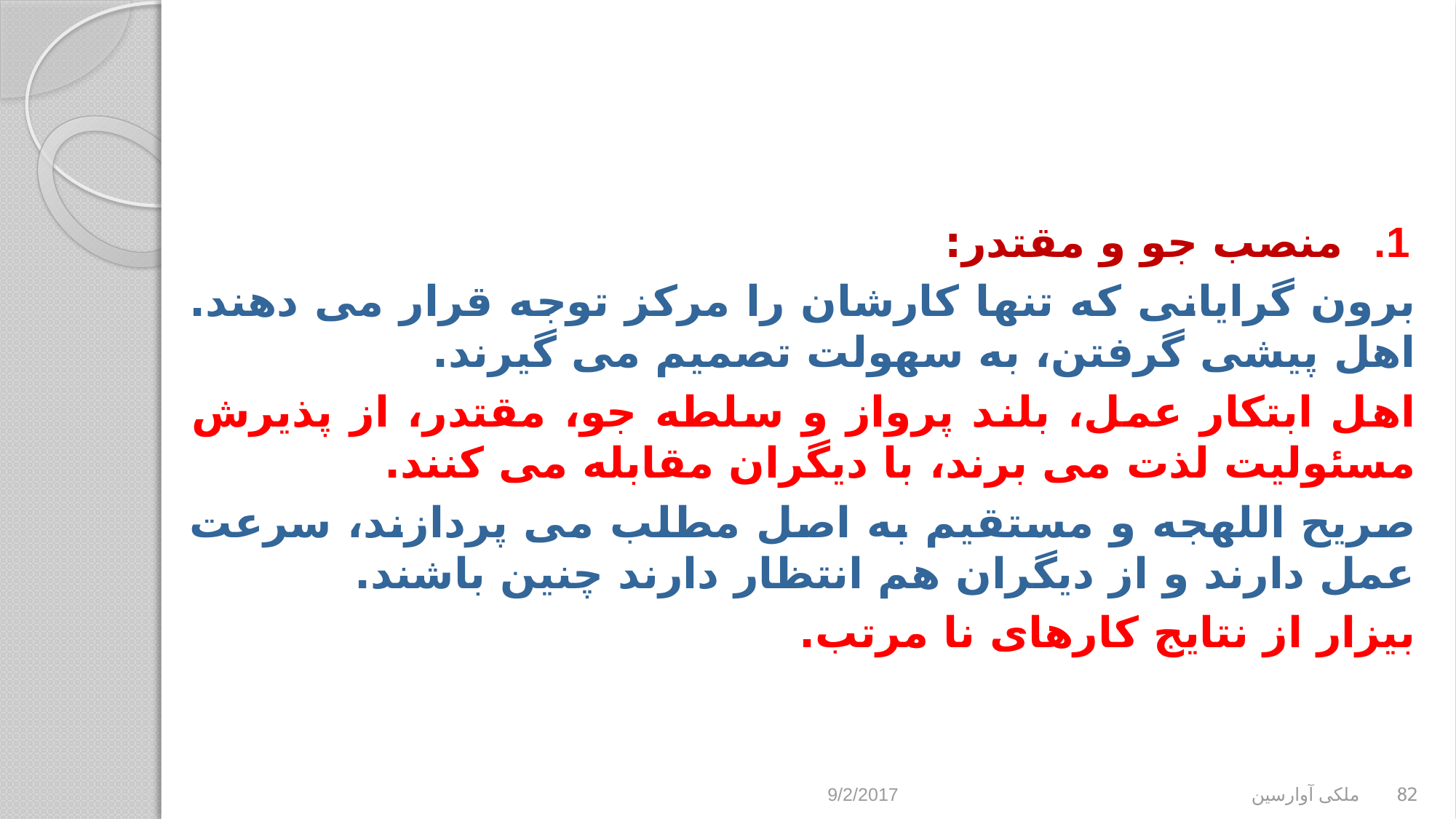

منصب جو و مقتدر:
برون گرایانی که تنها کارشان را مرکز توجه قرار می دهند. اهل پیشی گرفتن، به سهولت تصمیم می گیرند.
اهل ابتکار عمل، بلند پرواز و سلطه جو، مقتدر، از پذیرش مسئولیت لذت می برند، با دیگران مقابله می کنند.
صریح اللهجه و مستقیم به اصل مطلب می پردازند، سرعت عمل دارند و از دیگران هم انتظار دارند چنین باشند.
بیزار از نتایج کارهای نا مرتب.

9/2/2017
ملکی آوارسین
82